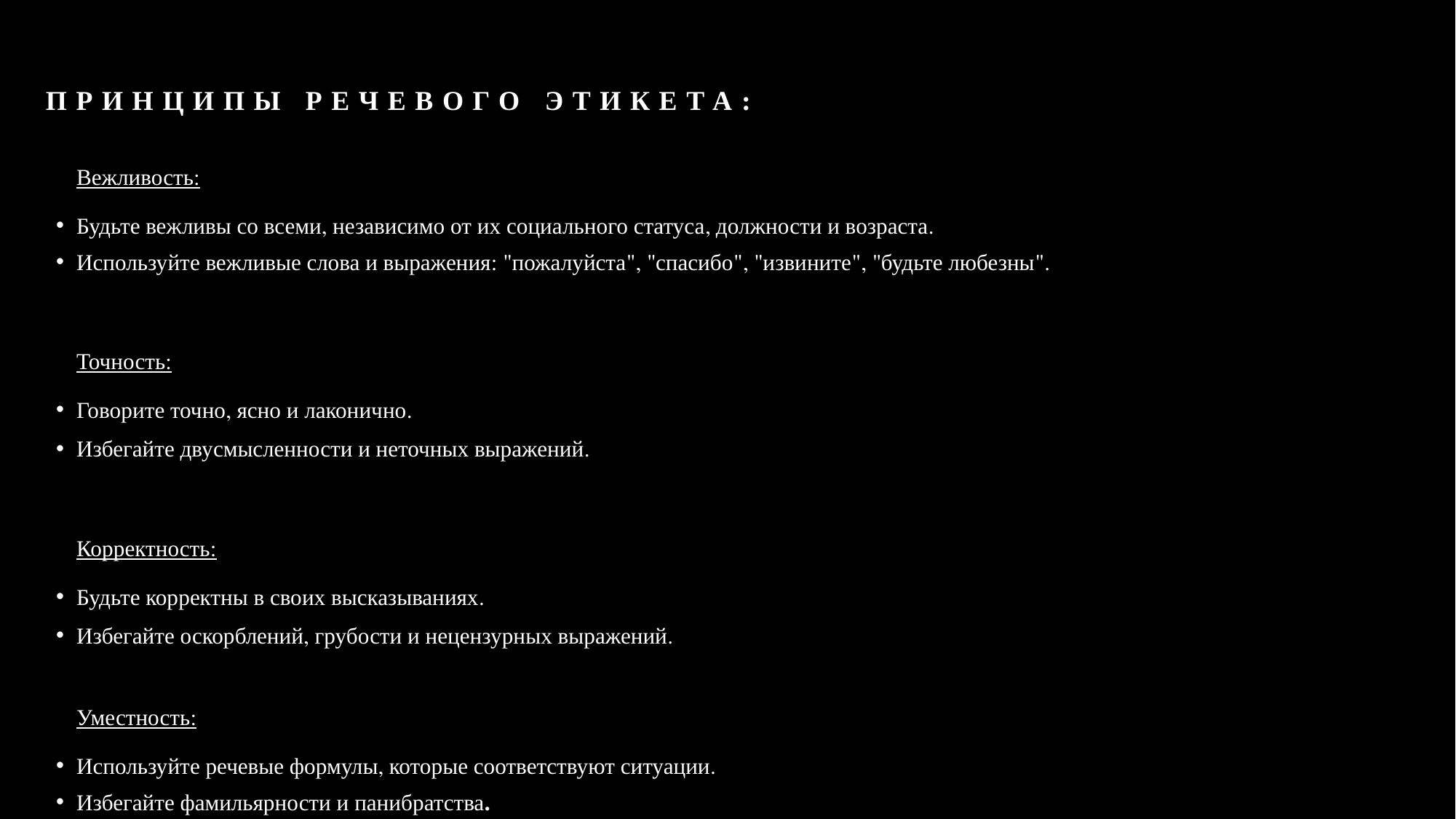

# Принципы речевого этикета:
Вежливость:
Будьте вежливы со всеми, независимо от их социального статуса, должности и возраста.
Используйте вежливые слова и выражения: "пожалуйста", "спасибо", "извините", "будьте любезны".

Точность:
Говорите точно, ясно и лаконично.
Избегайте двусмысленности и неточных выражений.

Корректность:
Будьте корректны в своих высказываниях.
Избегайте оскорблений, грубости и нецензурных выражений.

Уместность:
Используйте речевые формулы, которые соответствуют ситуации.
Избегайте фамильярности и панибратства.